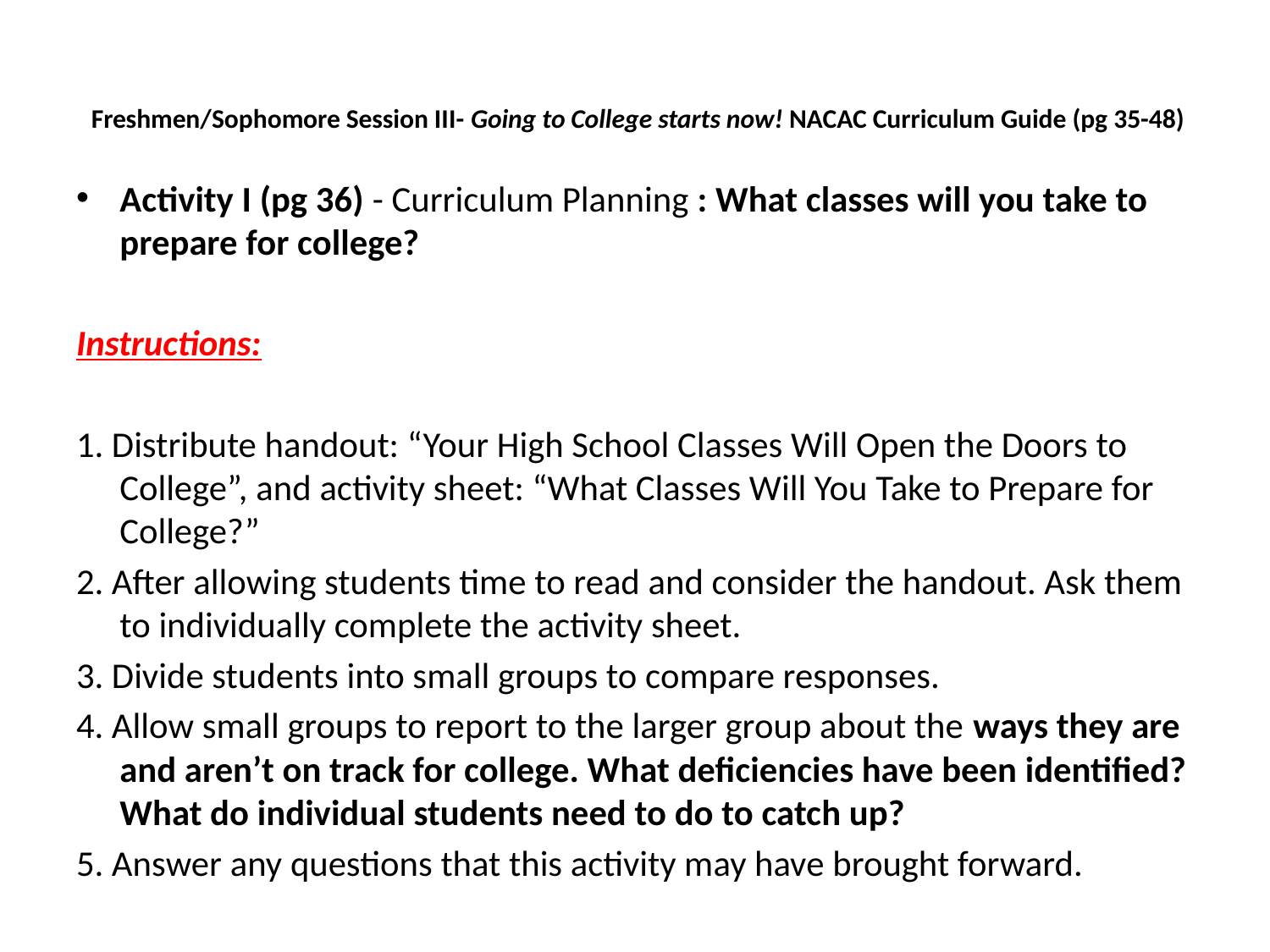

# Freshmen/Sophomore Session III- Going to College starts now! NACAC Curriculum Guide (pg 35-48)
Activity I (pg 36) - Curriculum Planning : What classes will you take to prepare for college?

Instructions:

1. Distribute handout: “Your High School Classes Will Open the Doors to College”, and activity sheet: “What Classes Will You Take to Prepare for College?”
2. After allowing students time to read and consider the handout. Ask them to individually complete the activity sheet.
3. Divide students into small groups to compare responses.
4. Allow small groups to report to the larger group about the ways they are and aren’t on track for college. What deficiencies have been identified? What do individual students need to do to catch up?
5. Answer any questions that this activity may have brought forward.